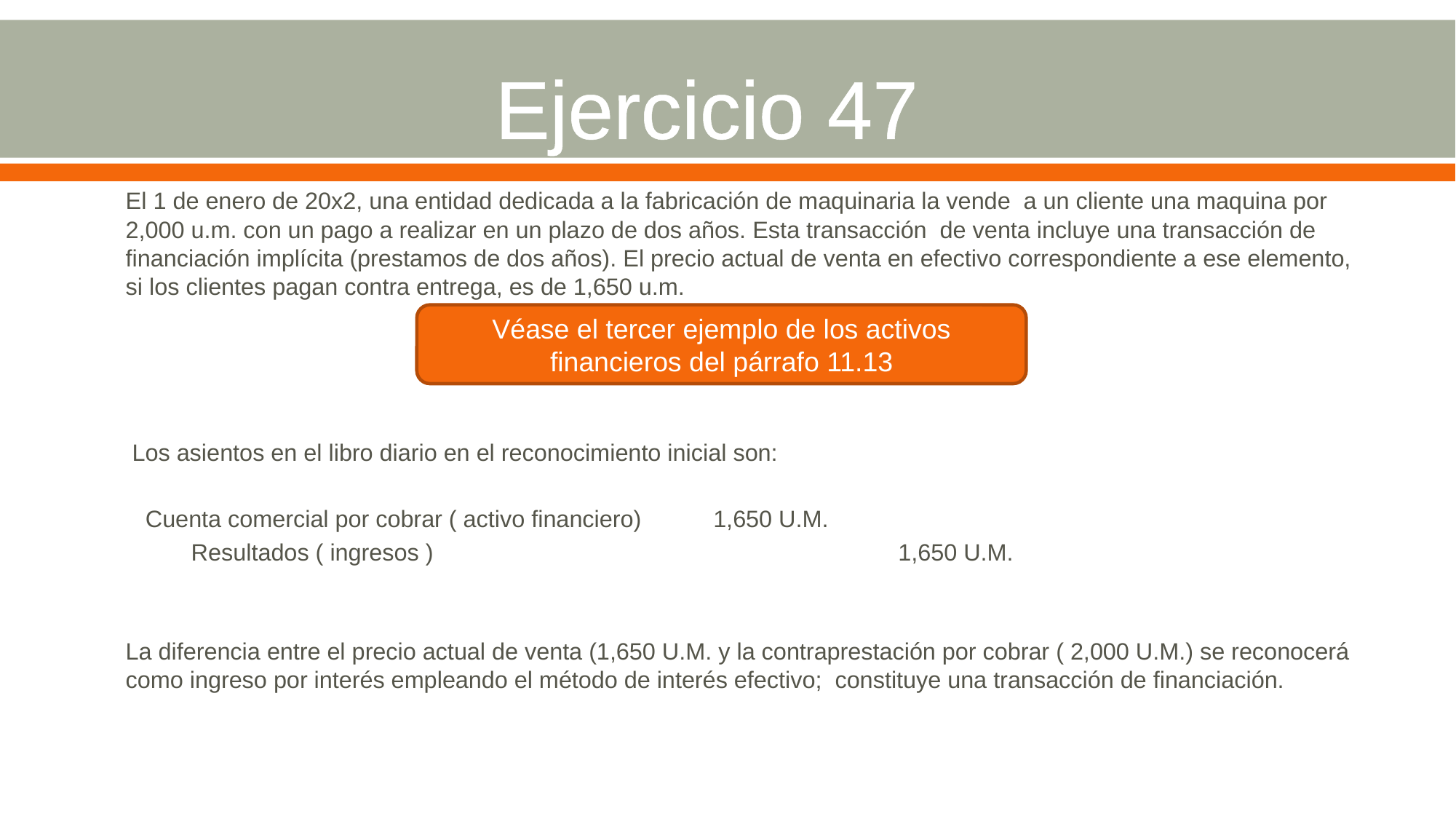

# Ejercicio 47
El 1 de enero de 20x2, una entidad dedicada a la fabricación de maquinaria la vende  a un cliente una maquina por 2,000 u.m. con un pago a realizar en un plazo de dos años. Esta transacción  de venta incluye una transacción de financiación implícita (prestamos de dos años). El precio actual de venta en efectivo correspondiente a ese elemento, si los clientes pagan contra entrega, es de 1,650 u.m.

 Los asientos en el libro diario en el reconocimiento inicial son:

   Cuenta comercial por cobrar ( activo financiero)           1,650 U.M.
          Resultados ( ingresos )                                                                       1,650 U.M.

La diferencia entre el precio actual de venta (1,650 U.M. y la contraprestación por cobrar ( 2,000 U.M.) se reconocerá como ingreso por interés empleando el método de interés efectivo;  constituye una transacción de financiación.

Véase el tercer ejemplo de los activos financieros del párrafo 11.13